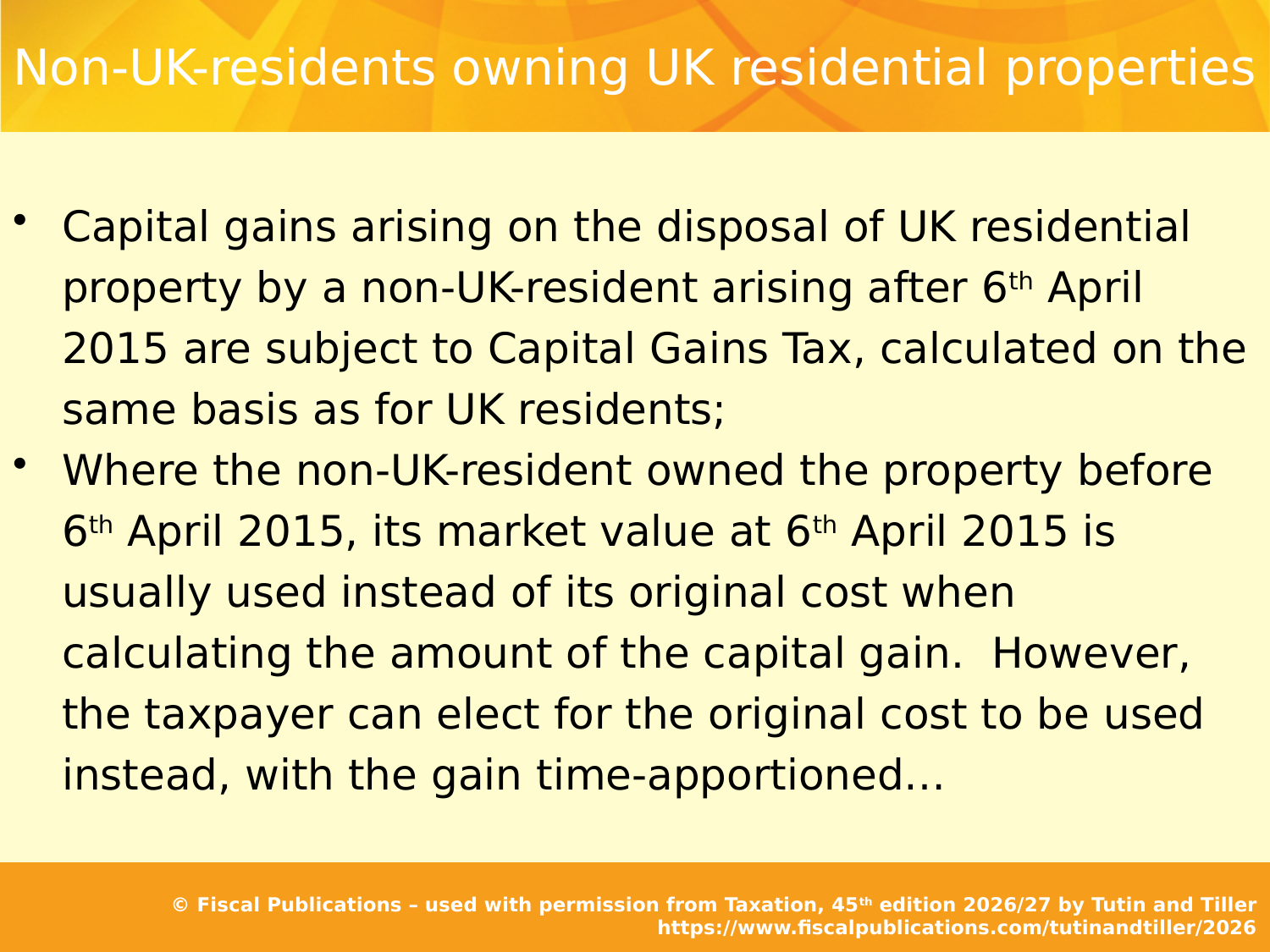

# Non-UK-residents owning UK residential properties

Capital gains arising on the disposal of UK residential property by a non-UK-resident arising after 6th April 2015 are subject to Capital Gains Tax, calculated on the same basis as for UK residents;
Where the non-UK-resident owned the property before 6th April 2015, its market value at 6th April 2015 is usually used instead of its original cost when calculating the amount of the capital gain.  However, the taxpayer can elect for the original cost to be used instead, with the gain time-apportioned…